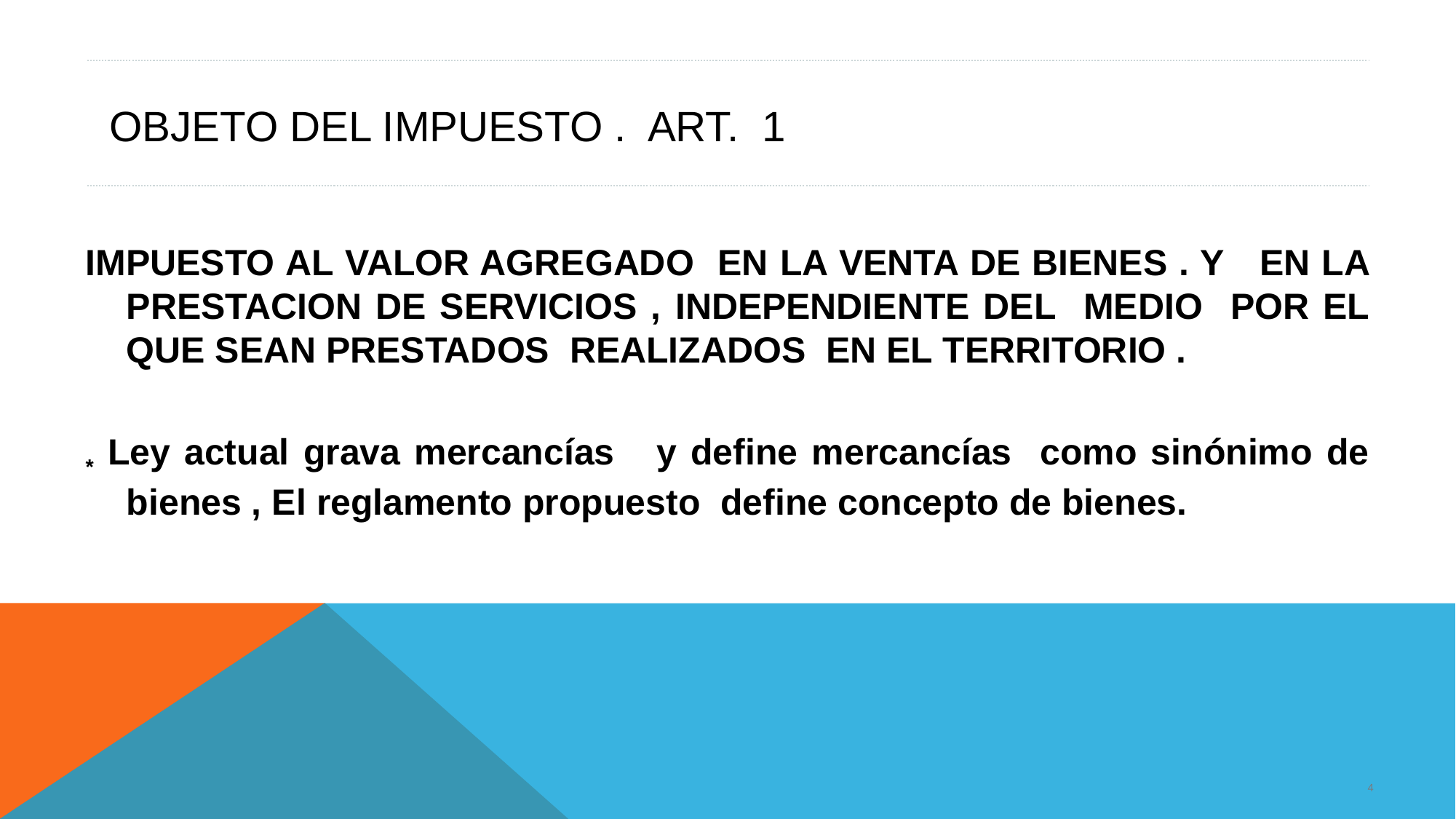

# OBJETO DEL IMPUESTO .  ART.  1
IMPUESTO AL VALOR AGREGADO  EN LA VENTA DE BIENES . Y   EN LA PRESTACION DE SERVICIOS , INDEPENDIENTE DEL  MEDIO  POR EL QUE SEAN PRESTADOS  REALIZADOS  EN EL TERRITORIO .

* Ley actual grava mercancías   y define mercancías  como sinónimo de bienes , El reglamento propuesto  define concepto de bienes.